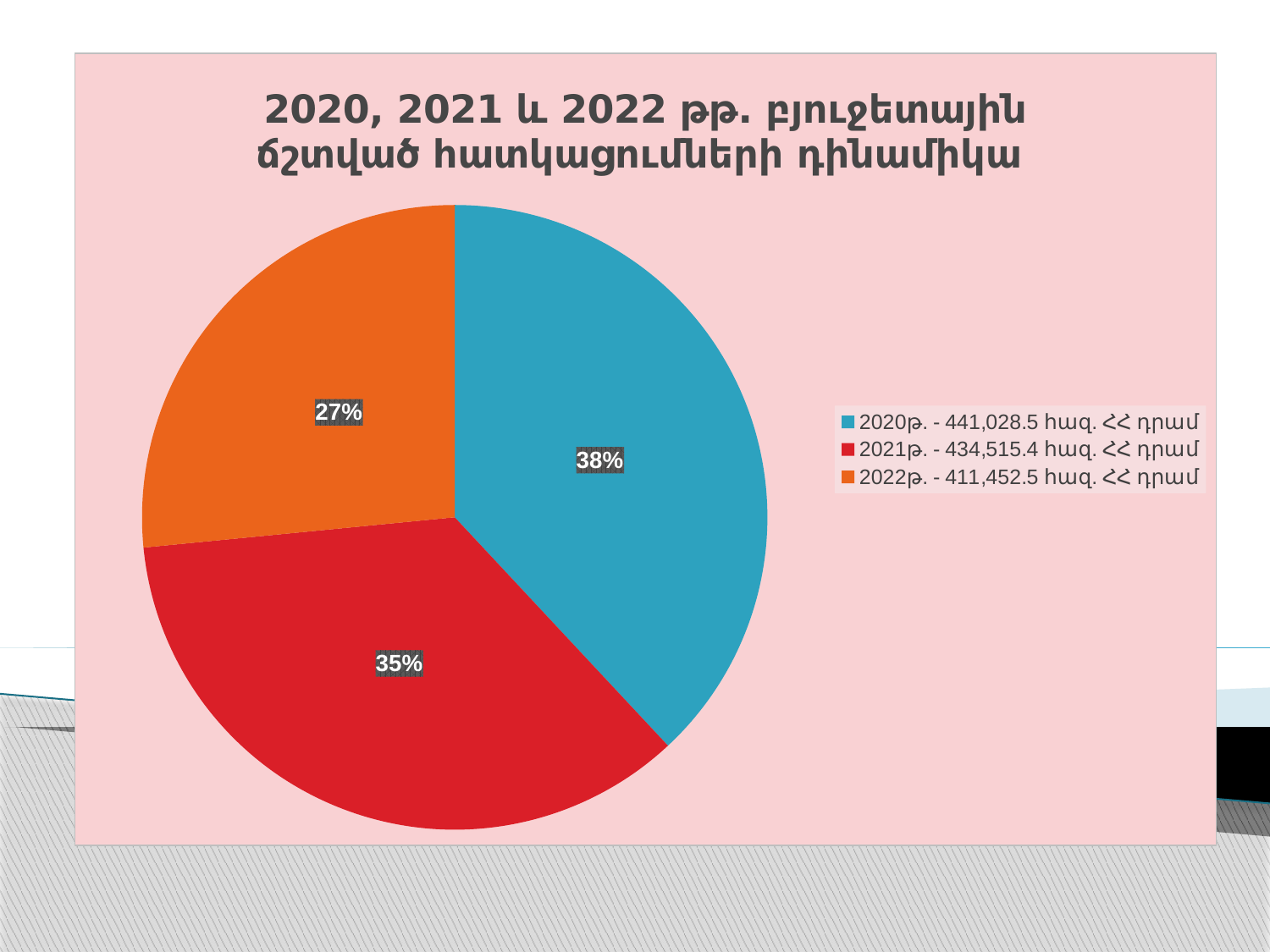

### Chart: 2020, 2021 և 2022 թթ. բյուջետային ճշտված հատկացումների դինամիկա

| Category | Sales |
|---|---|
| 2020թ. - 441,028.5 հազ. ՀՀ դրամ | 4.3 |
| 2021թ. - 434,515.4 հազ. ՀՀ դրամ | 4.0 |
| 2022թ. - 411,452.5 հազ. ՀՀ դրամ | 3.0 |